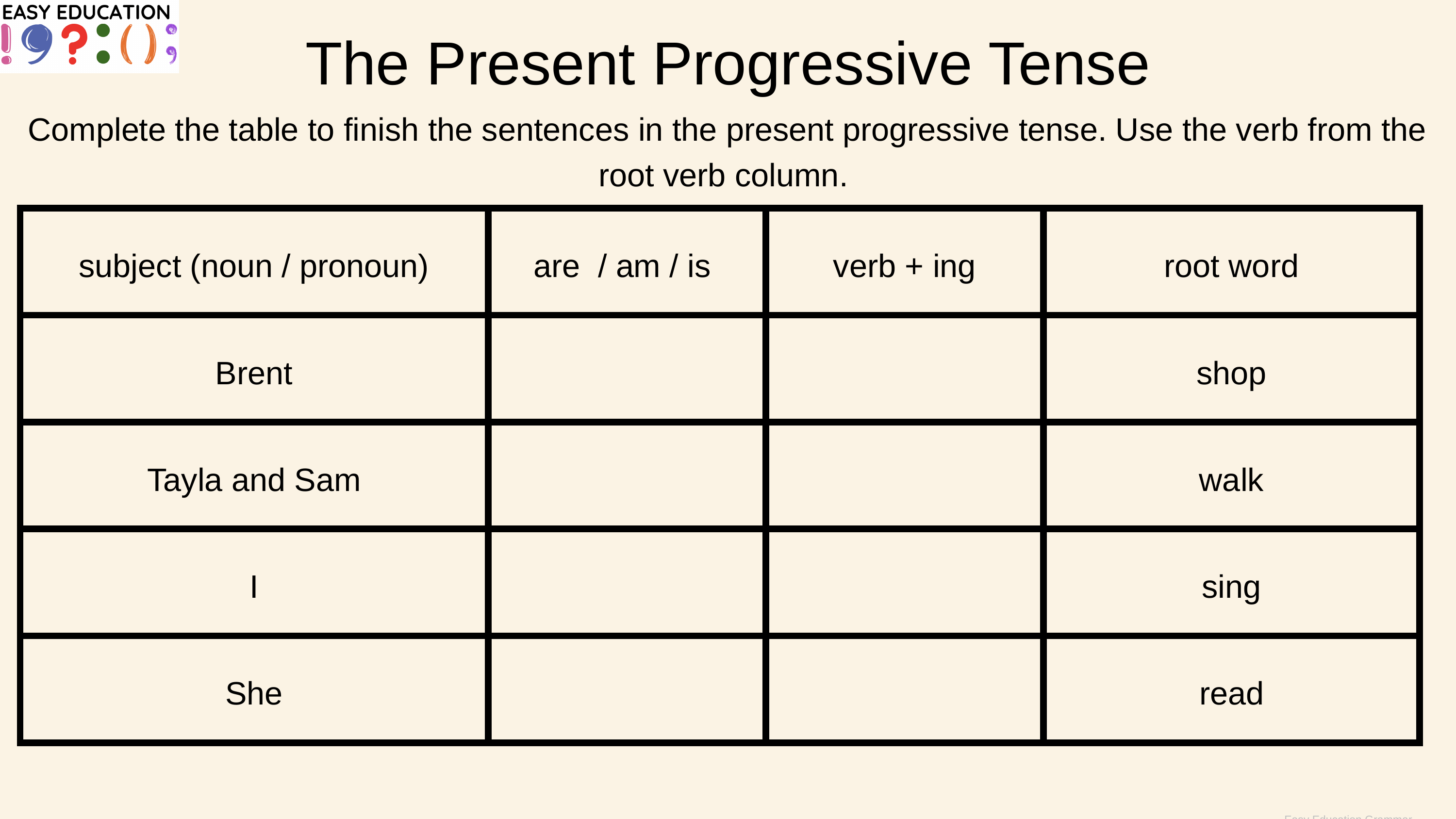

The Present Progressive Tense
Complete the table to finish the sentences in the present progressive tense. Use the verb from the root verb column.
| subject (noun / pronoun) | are / am / is | verb + ing | root word |
| --- | --- | --- | --- |
| Brent |  |  | shop |
| Tayla and Sam |  |  | walk |
| I |  |  | sing |
| She |  |  | read |